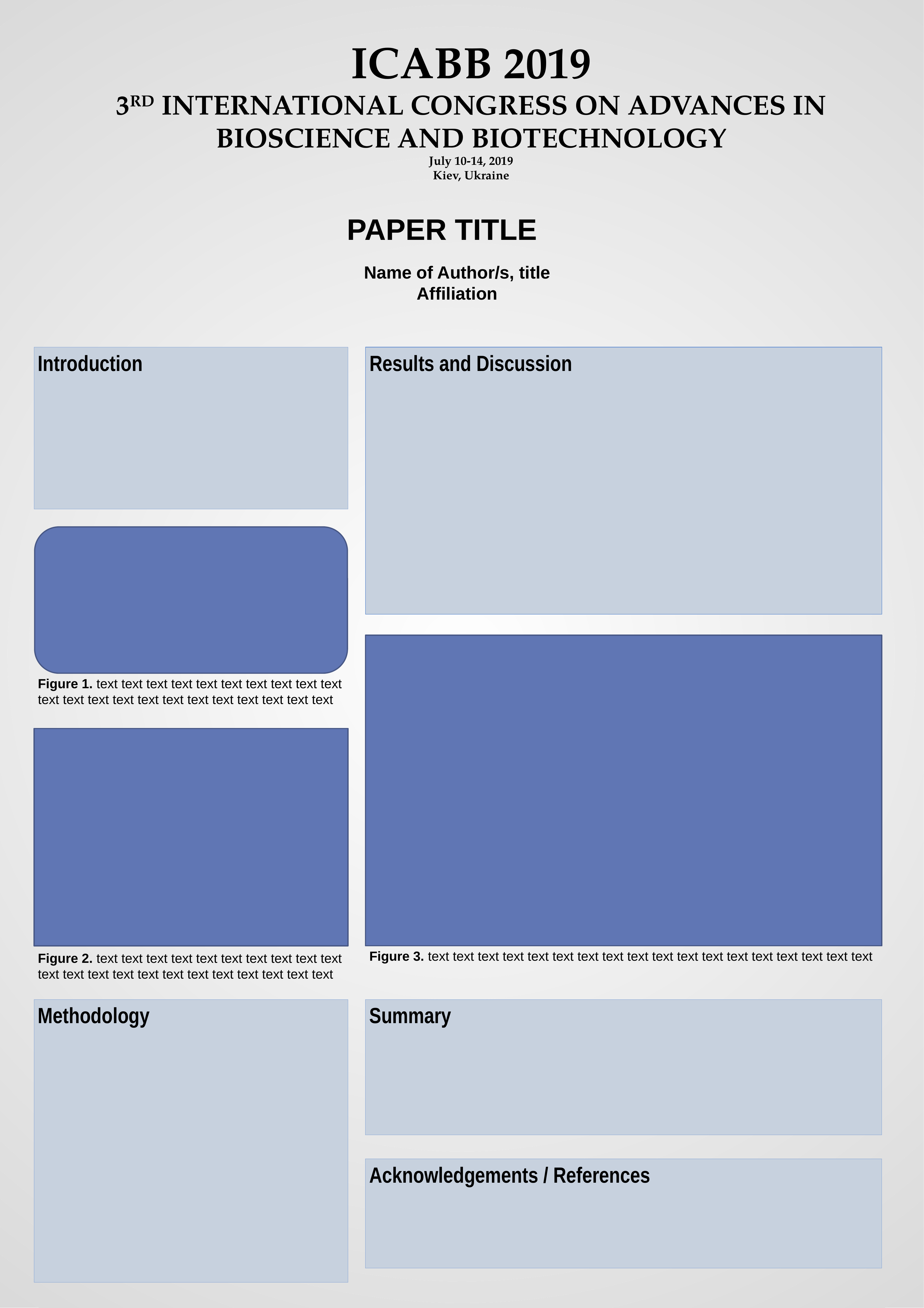

ICABB 2019
3RD INTERNATIONAL CONGRESS ON ADVANCES IN BIOSCIENCE AND BIOTECHNOLOGY
​July 10-14, 2019
Kiev, Ukraine
PAPER TITLE

Name of Author/s, title
Affiliation
Introduction

Results and Discussion

[unsupported chart]

Figure 1. text text text text text text text text text text text text text text text text text text text text text text

Figure 3. text text text text text text text text text text text text text text text text text text
Figure 2. text text text text text text text text text text text text text text text text text text text text text text
Methodology

Summary

Acknowledgements / References